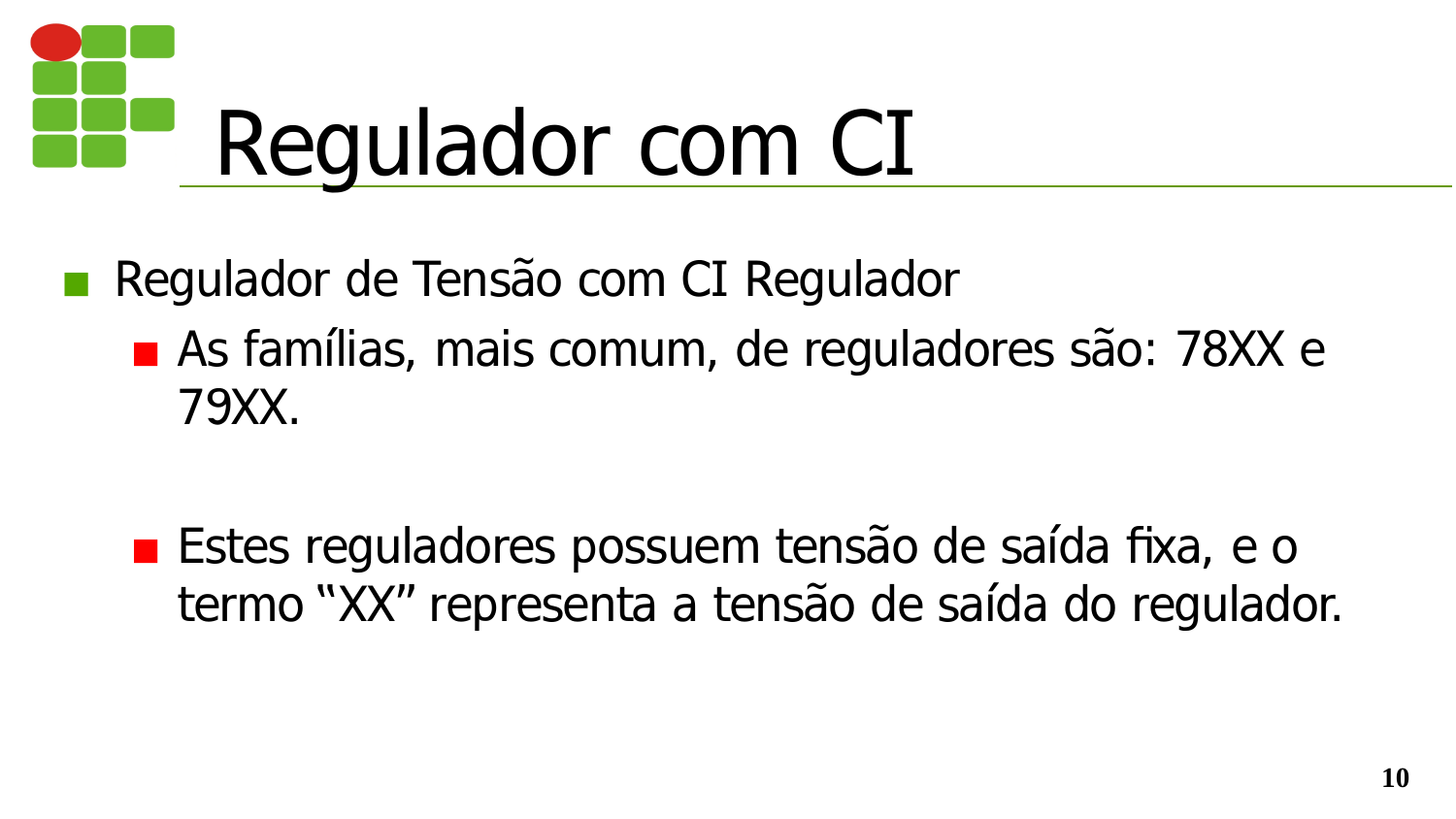

# Regulador com CI
Regulador de Tensão com CI Regulador
As famílias, mais comum, de reguladores são: 78XX e 79XX.

Estes reguladores possuem tensão de saída fixa, e o termo “XX” representa a tensão de saída do regulador.

10